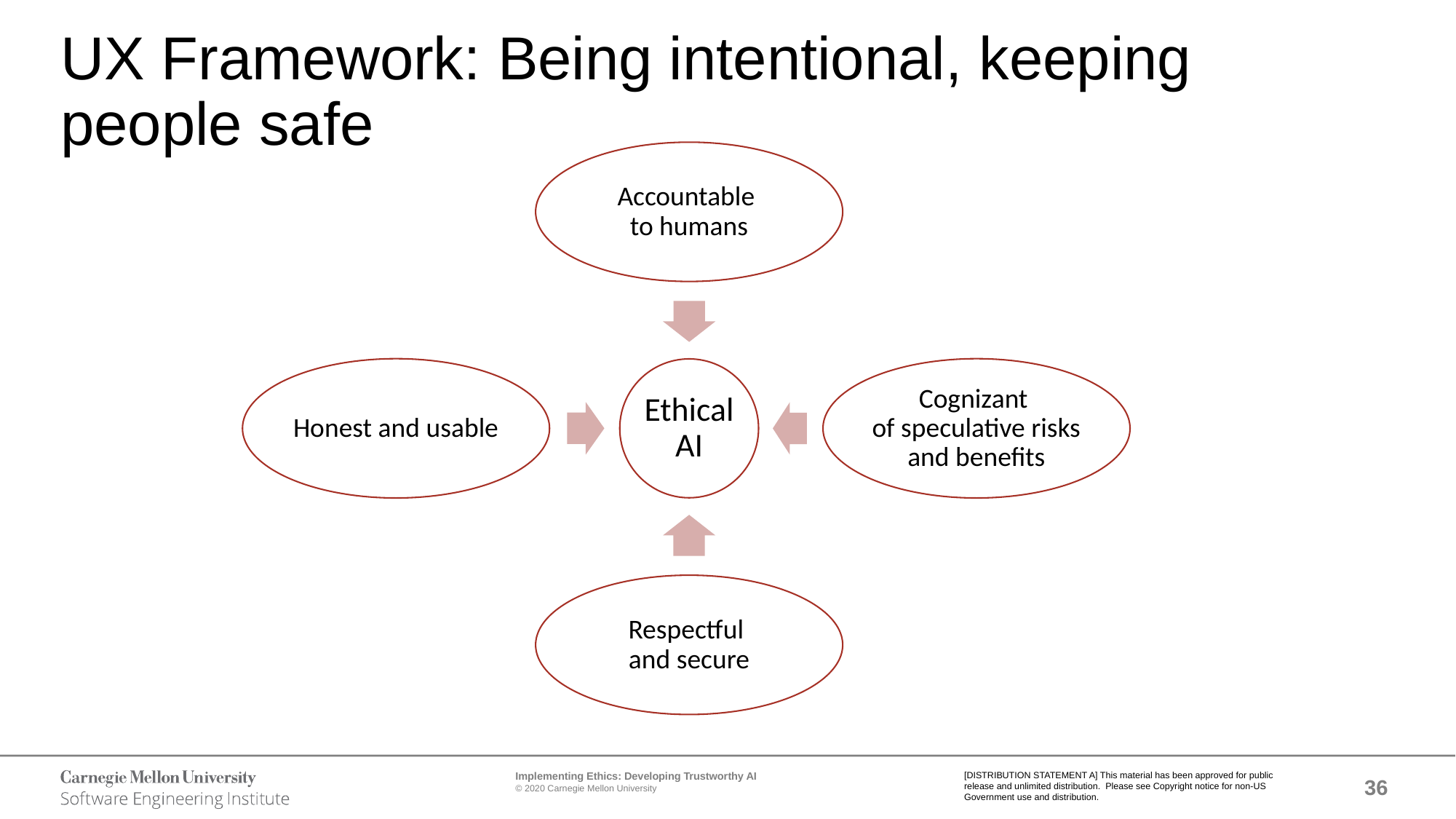

# UX Framework: Being intentional, keeping people safe
Ethical AI

Accountable
to humans

Cognizant
of speculative risks and benefits

Respectful
and secure

Honest and usable